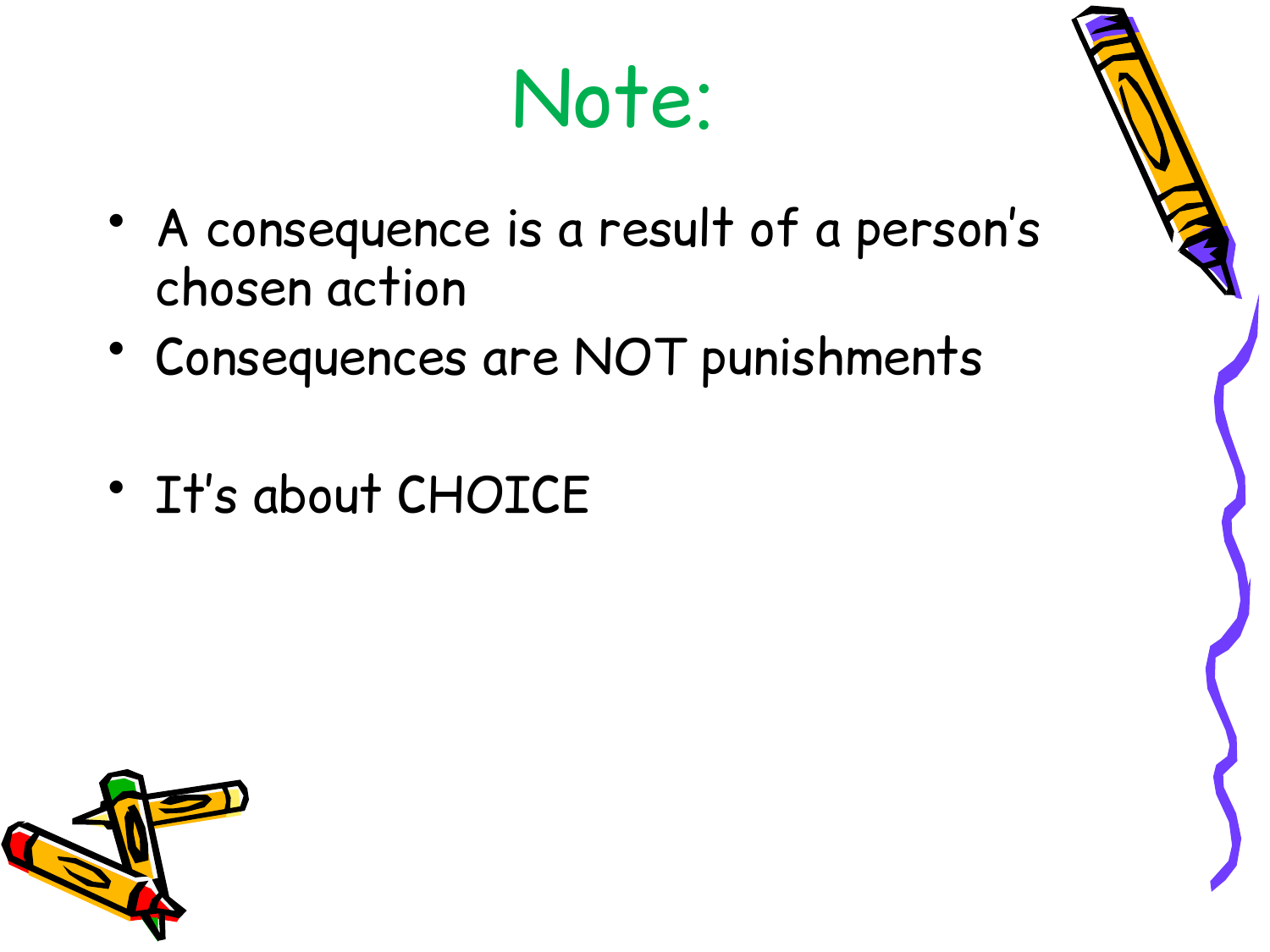

# Note:
A consequence is a result of a person’s chosen action
Consequences are NOT punishments

It’s about CHOICE